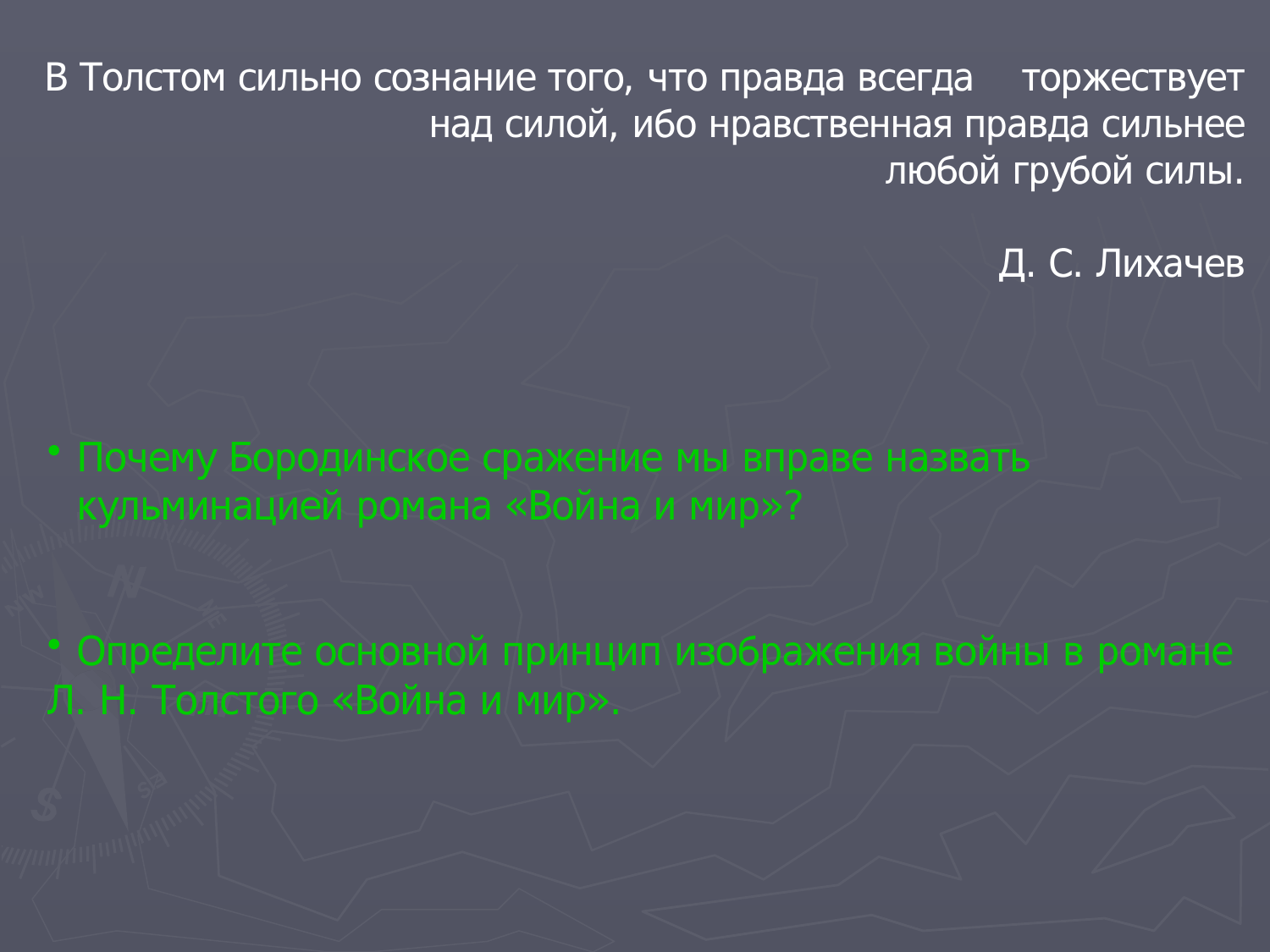

В Толстом сильно сознание того, что правда всегда    торжествует
над силой, ибо нравственная правда сильнее
любой грубой силы.

Д. С. Лихачев

Почему Бородинское сражение мы вправе назвать кульминацией романа «Война и мир»?

Определите основной принцип изображения войны в романе
Л. Н. Толстого «Война и мир».